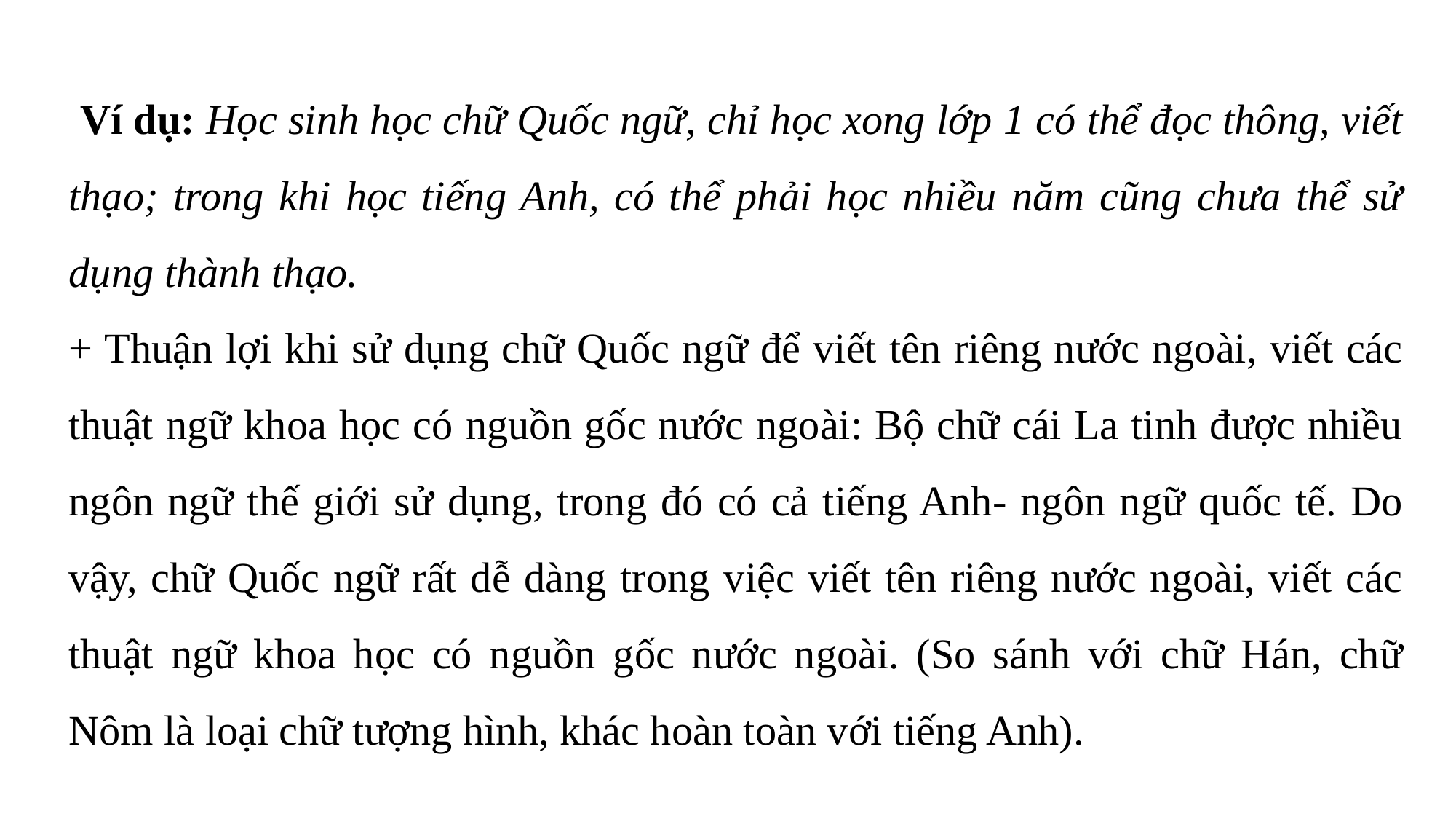

Ví dụ: Học sinh học chữ Quốc ngữ, chỉ học xong lớp 1 có thể đọc thông, viết thạo; trong khi học tiếng Anh, có thể phải học nhiều năm cũng chưa thể sử dụng thành thạo.
+ Thuận lợi khi sử dụng chữ Quốc ngữ để viết tên riêng nước ngoài, viết các thuật ngữ khoa học có nguồn gốc nước ngoài: Bộ chữ cái La tinh được nhiều ngôn ngữ thế giới sử dụng, trong đó có cả tiếng Anh- ngôn ngữ quốc tế. Do vậy, chữ Quốc ngữ rất dễ dàng trong việc viết tên riêng nước ngoài, viết các thuật ngữ khoa học có nguồn gốc nước ngoài. (So sánh với chữ Hán, chữ Nôm là loại chữ tượng hình, khác hoàn toàn với tiếng Anh).